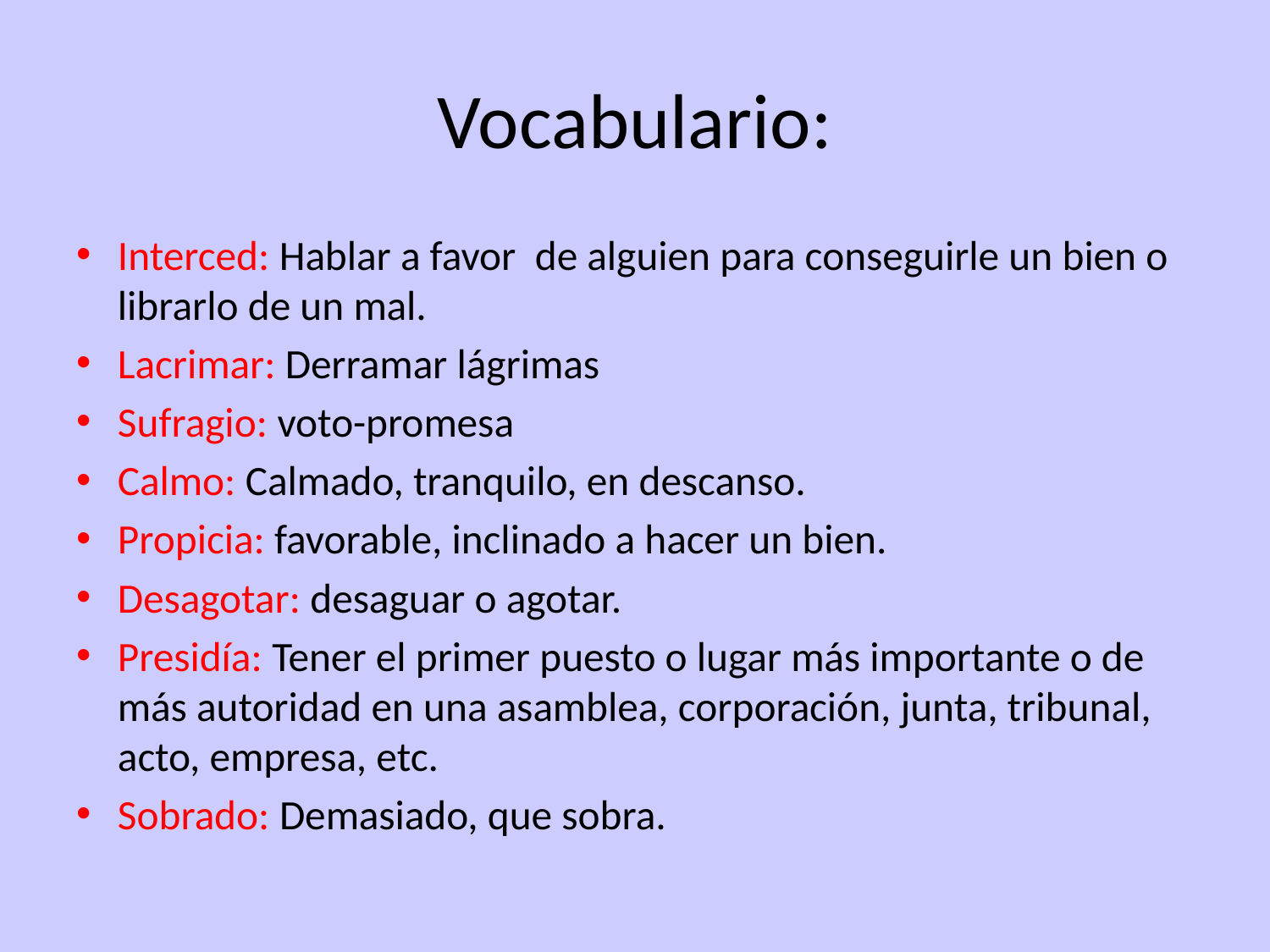

# Vocabulario:
Interced: Hablar a favor  de alguien para conseguirle un bien o librarlo de un mal.
Lacrimar: Derramar lágrimas
Sufragio: voto-promesa
Calmo: Calmado, tranquilo, en descanso.
Propicia: favorable, inclinado a hacer un bien.
Desagotar: desaguar o agotar.
Presidía: Tener el primer puesto o lugar más importante o de más autoridad en una asamblea, corporación, junta, tribunal, acto, empresa, etc.
Sobrado: Demasiado, que sobra.